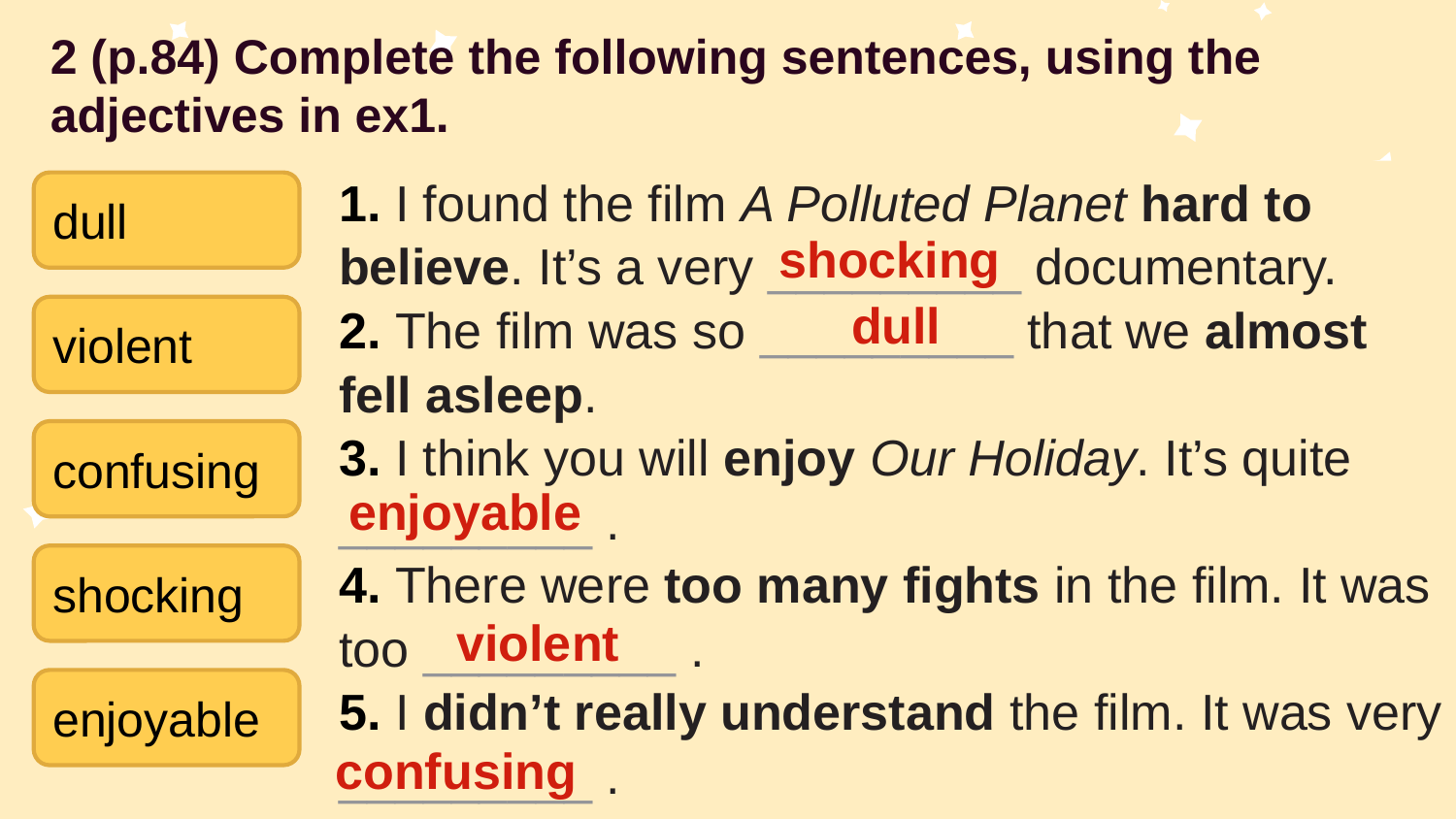

# 2 (p.84) Complete the following sentences, using the adjectives in ex1.
1. I found the film A Polluted Planet hard to believe. It’s a very _________ documentary.
2. The film was so _________ that we almost fell asleep.
3. I think you will enjoy Our Holiday. It’s quite _________ .
4. There were too many fights in the film. It was too _________ .
5. I didn’t really understand the film. It was very _________ .
1. I found the film A Polluted Planet hard to believe. It’s a very _________ documentary.
2. The film was so _________ that we almost fell asleep.
3. I think you will enjoy Our Holiday. It’s quite _________ .
4. There were too many fights in the film. It was too _________ .
5. I didn’t really understand the film. It was very _________ .
dull
shocking
dull
violent
confusing
enjoyable
shocking
violent
enjoyable
confusing